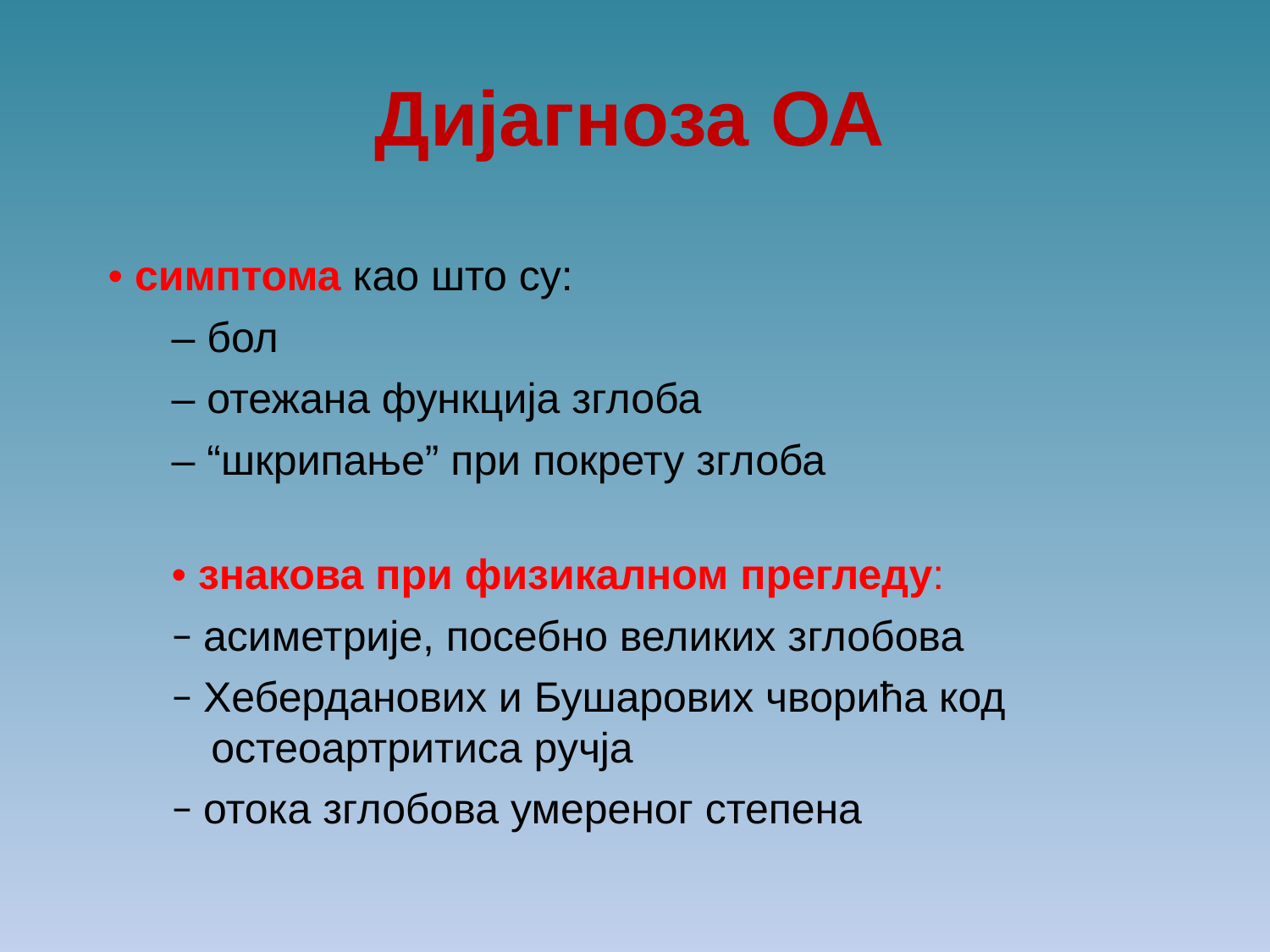

Дијагноза ОА
• симптома као што су:
– бол
– отежана функција зглоба
– “шкрипање” при покрету зглоба
• знакова при физикалном прегледу:
− асиметрије, посебно великих зглобова
− Хеберданових и Бушарових чворића код
остеоартритиса ручја
− отока зглобова умереног степена